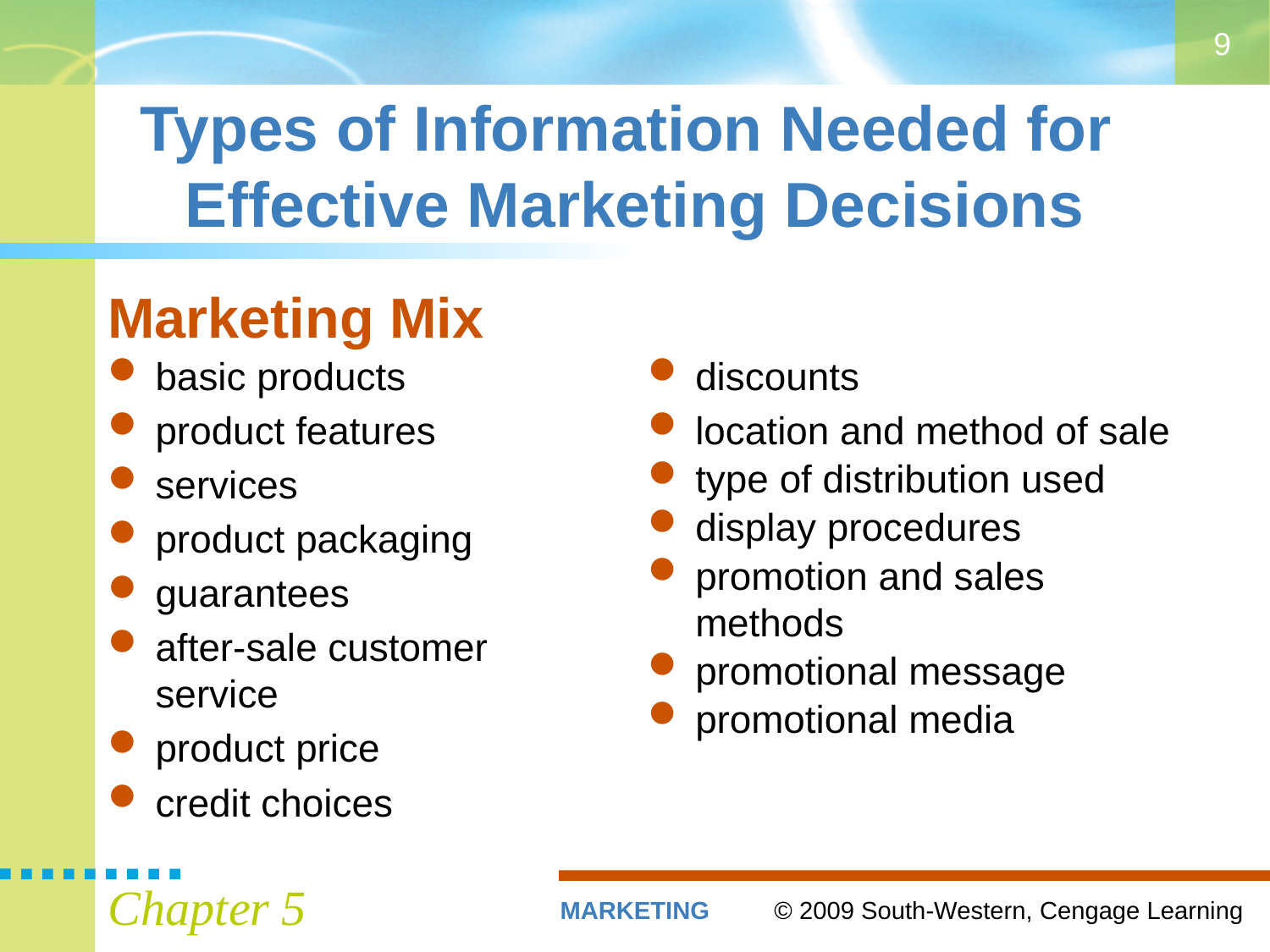

9
# Types of Information Needed for Effective Marketing Decisions
Marketing Mix

basic products
product features
services
product packaging
guarantees
after-sale customer service
product price
credit choices
discounts
location and method of sale
type of distribution used
display procedures
promotion and sales methods
promotional message
promotional media
Chapter 5